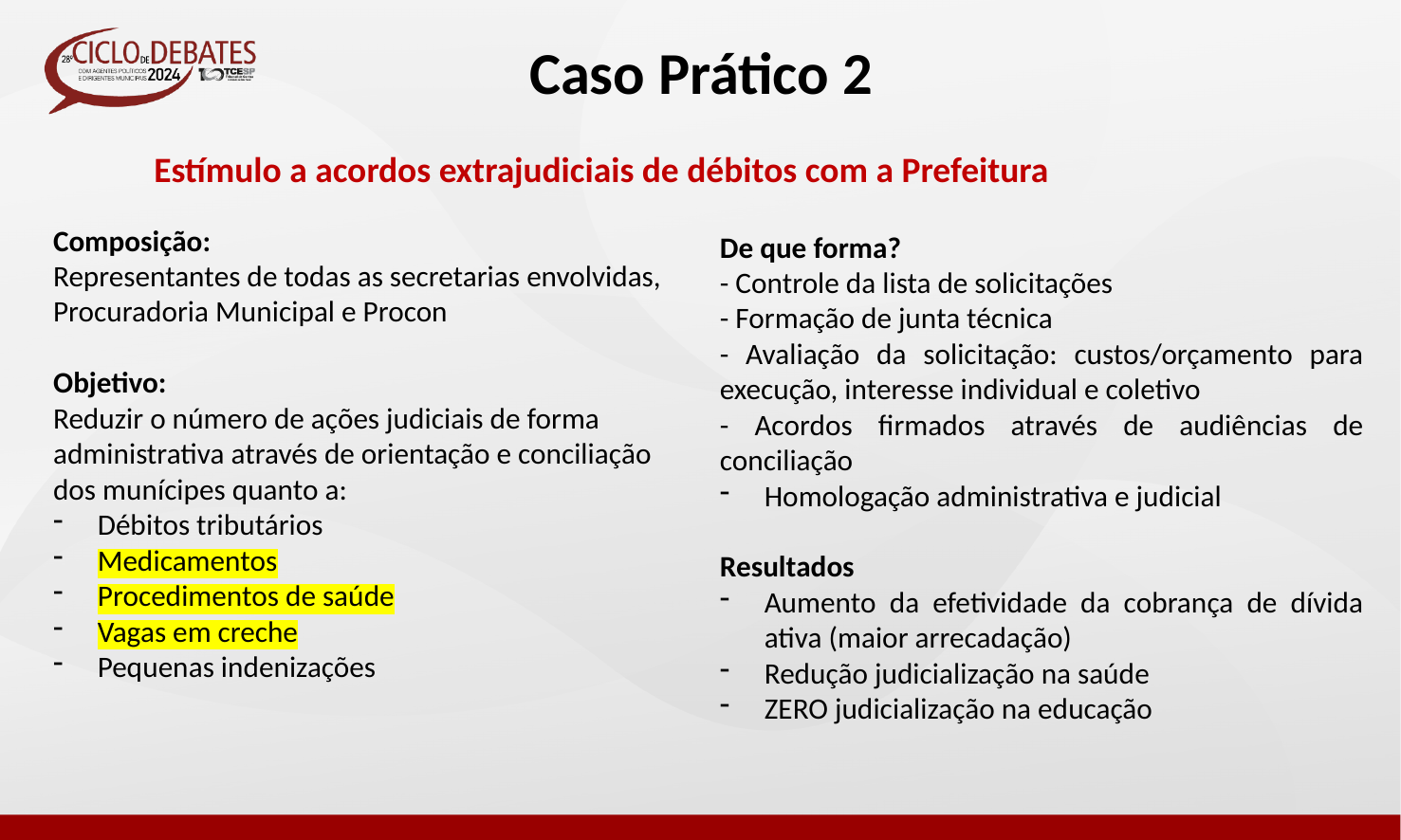

Caso Prático 2
Estímulo a acordos extrajudiciais de débitos com a Prefeitura
Composição:
Representantes de todas as secretarias envolvidas, Procuradoria Municipal e Procon

Objetivo:
Reduzir o número de ações judiciais de forma administrativa através de orientação e conciliação dos munícipes quanto a:
Débitos tributários
Medicamentos
Procedimentos de saúde
Vagas em creche
Pequenas indenizações
De que forma?
- Controle da lista de solicitações
- Formação de junta técnica
- Avaliação da solicitação: custos/orçamento para execução, interesse individual e coletivo
- Acordos firmados através de audiências de conciliação
Homologação administrativa e judicial

Resultados
Aumento da efetividade da cobrança de dívida ativa (maior arrecadação)
Redução judicialização na saúde
ZERO judicialização na educação